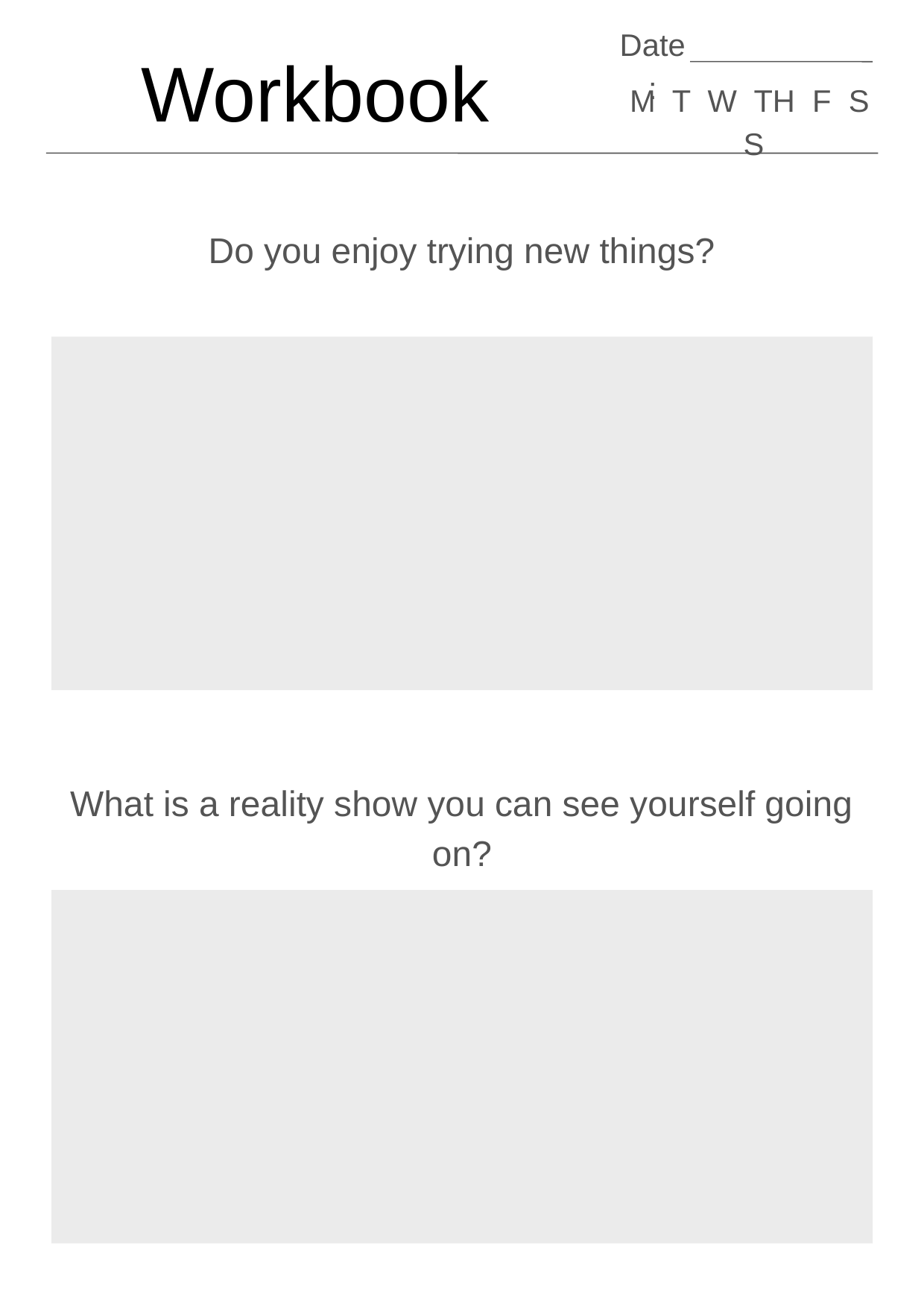

Date:
Workbook

M  T  W  TH  F  S  S

Do you enjoy trying new things?

What is a reality show you can see yourself going on?